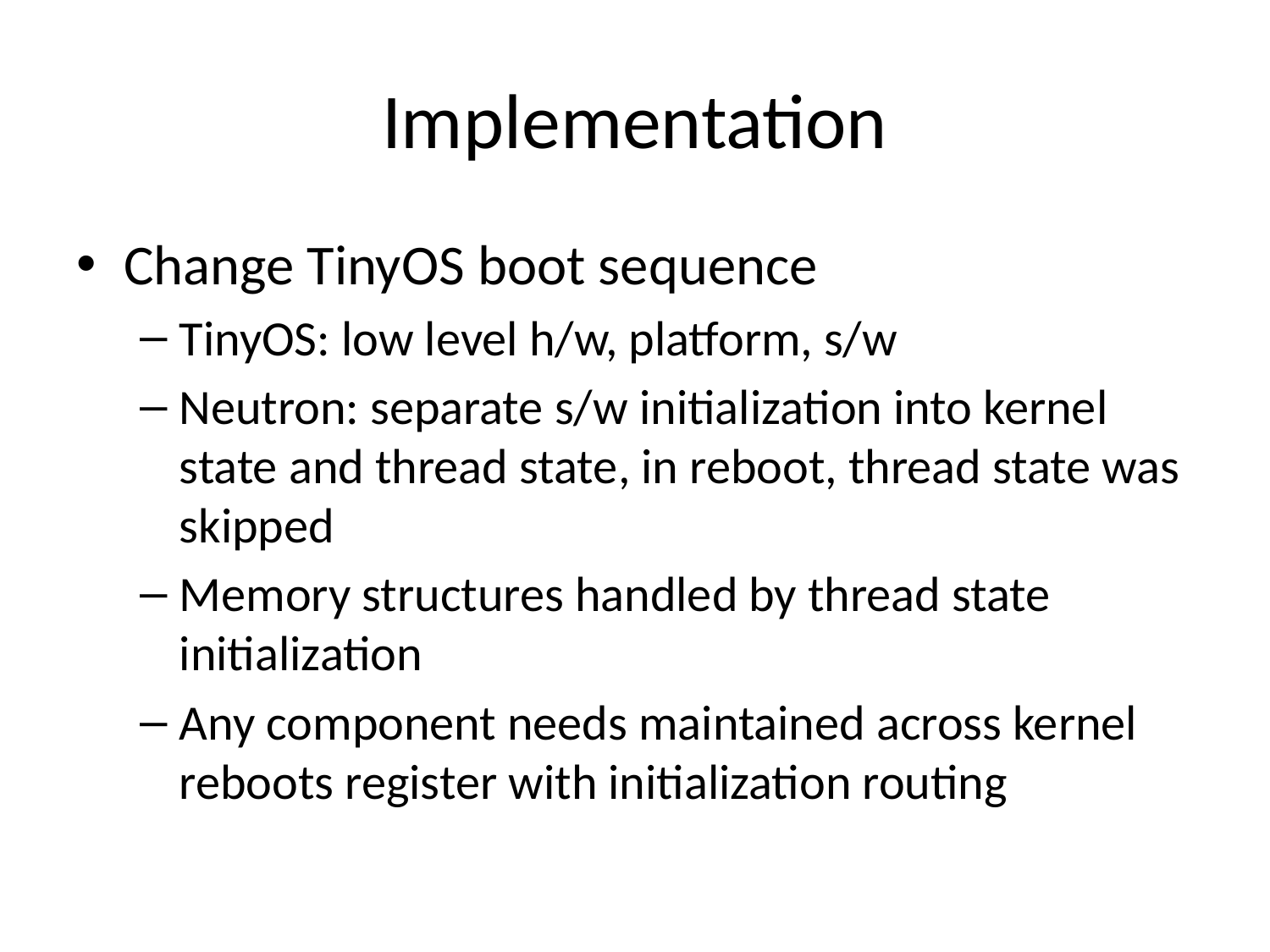

# Implementation
Change TinyOS boot sequence
TinyOS: low level h/w, platform, s/w
Neutron: separate s/w initialization into kernel state and thread state, in reboot, thread state was skipped
Memory structures handled by thread state initialization
Any component needs maintained across kernel reboots register with initialization routing